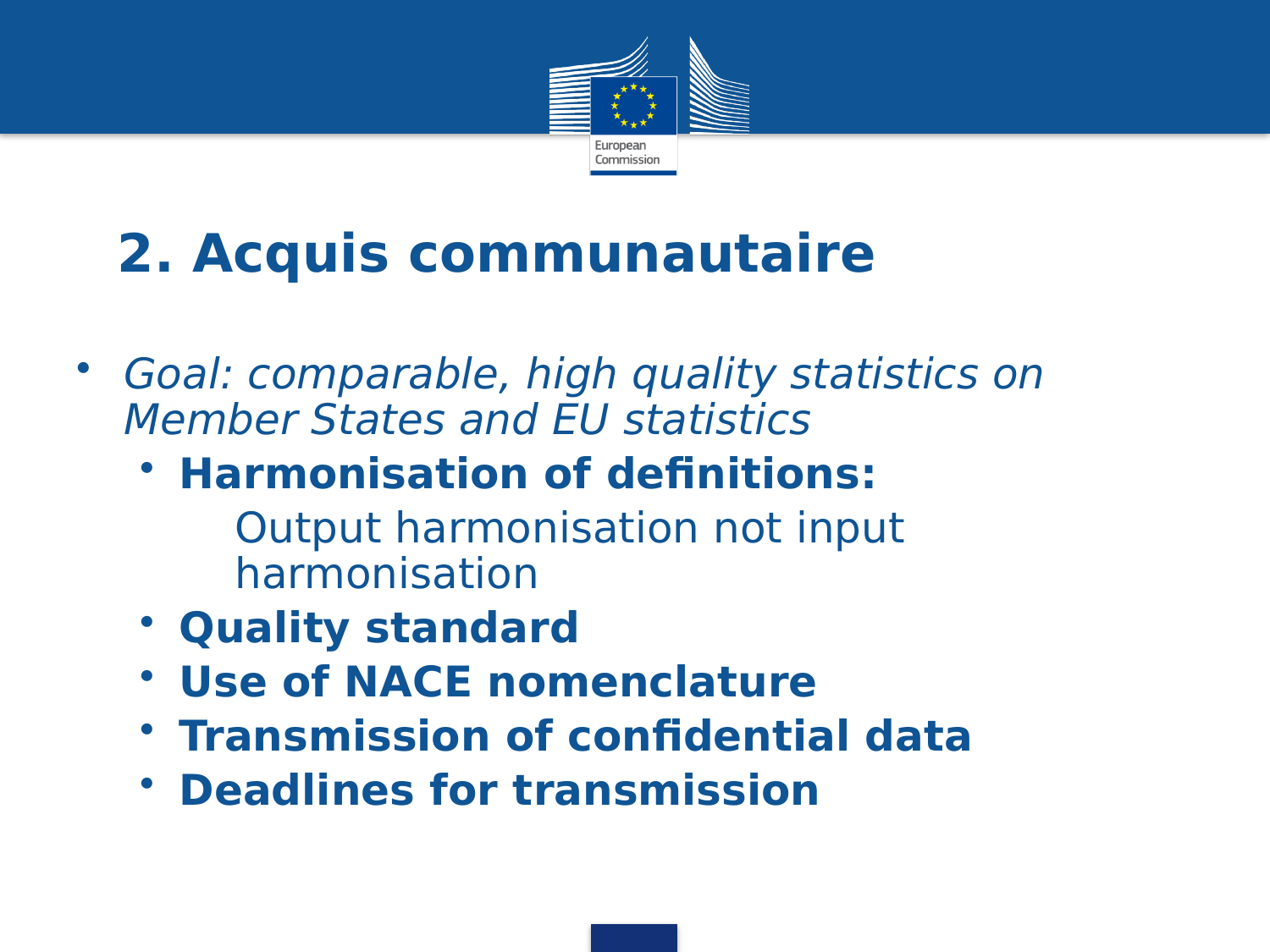

# 2. Acquis communautaire
Goal: comparable, high quality statistics on Member States and EU statistics
Harmonisation of definitions:
	Output harmonisation not input harmonisation
Quality standard
Use of NACE nomenclature
Transmission of confidential data
Deadlines for transmission